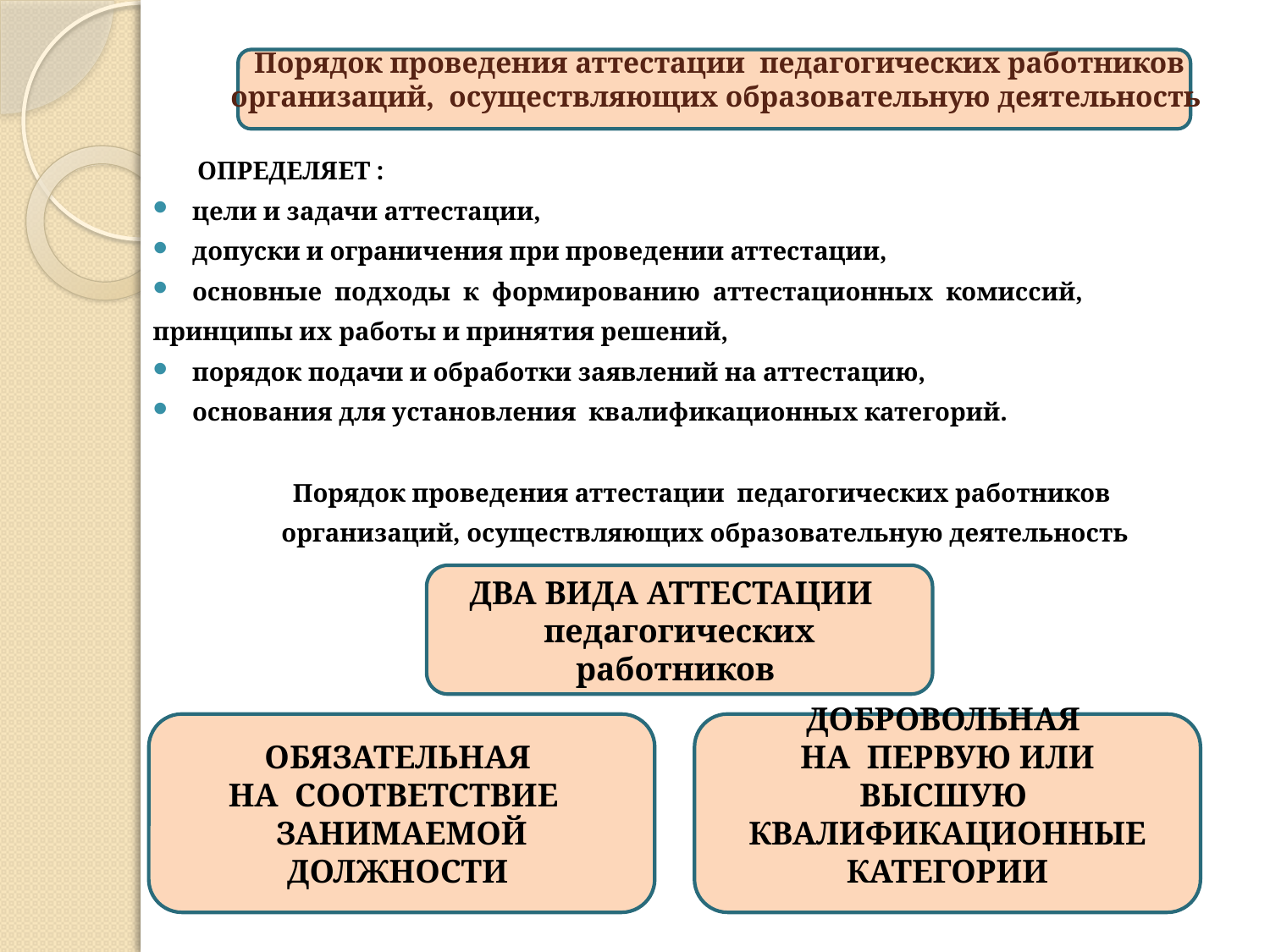

# Порядок проведения аттестации  педагогических работников организаций,  осуществляющих образовательную деятельность

ОПРЕДЕЛЯЕТ :
цели и задачи аттестации,
допуски и ограничения при проведении аттестации,
основные  подходы  к  формированию  аттестационных  комиссий,
принципы их работы и принятия решений,
порядок подачи и обработки заявлений на аттестацию,
основания для установления  квалификационных категорий.

Порядок проведения аттестации  педагогических работников
организаций, осуществляющих образовательную деятельность

ДВА ВИДА АТТЕСТАЦИИ
педагогических работников
ОБЯЗАТЕЛЬНАЯ
НА  СООТВЕТСТВИЕ
ЗАНИМАЕМОЙ ДОЛЖНОСТИ
ДОБРОВОЛЬНАЯ
НА  ПЕРВУЮ ИЛИ ВЫСШУЮ
 КВАЛИФИКАЦИОННЫЕ
КАТЕГОРИИ